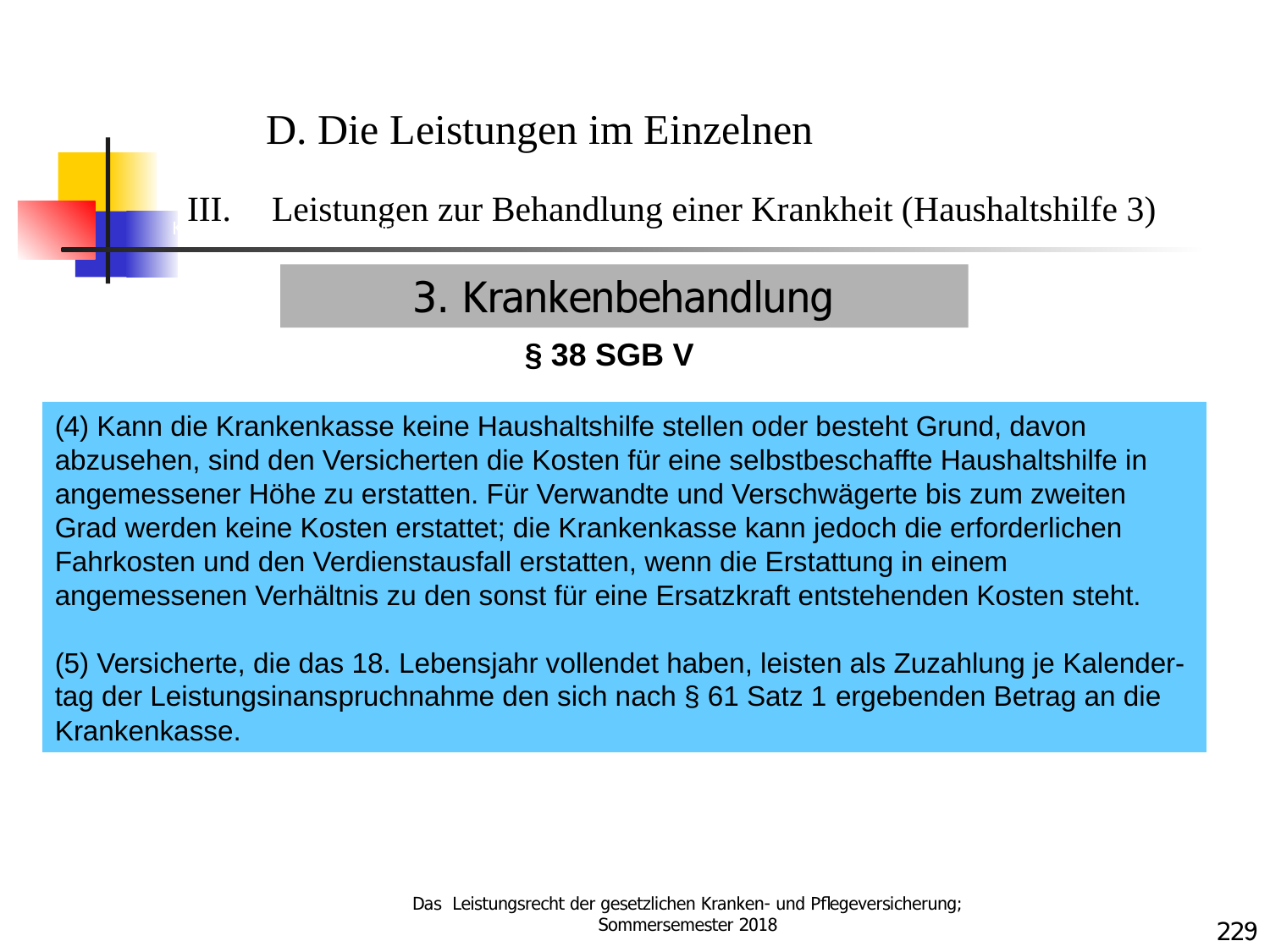

Krankenbehandlung 3 (Haushaltshilfe)
D. Die Leistungen im Einzelnen

Leistungen zur Behandlung einer Krankheit (Haushaltshilfe 3)
3. Krankenbehandlung
§ 38 SGB V
(4) Kann die Krankenkasse keine Haushaltshilfe stellen oder besteht Grund, davon abzusehen, sind den Versicherten die Kosten für eine selbstbeschaffte Haushaltshilfe in angemessener Höhe zu erstatten. Für Verwandte und Verschwägerte bis zum zweiten Grad werden keine Kosten erstattet; die Krankenkasse kann jedoch die erforderlichen Fahrkosten und den Verdienstausfall erstatten, wenn die Erstattung in einem angemessenen Verhältnis zu den sonst für eine Ersatzkraft entstehenden Kosten steht.
(5) Versicherte, die das 18. Lebensjahr vollendet haben, leisten als Zuzahlung je Kalender-tag der Leistungsinanspruchnahme den sich nach § 61 Satz 1 ergebenden Betrag an die Krankenkasse.
Krankheit
Das  Leistungsrecht der gesetzlichen Kranken- und Pflegeversicherung; Sommersemester 2018
229